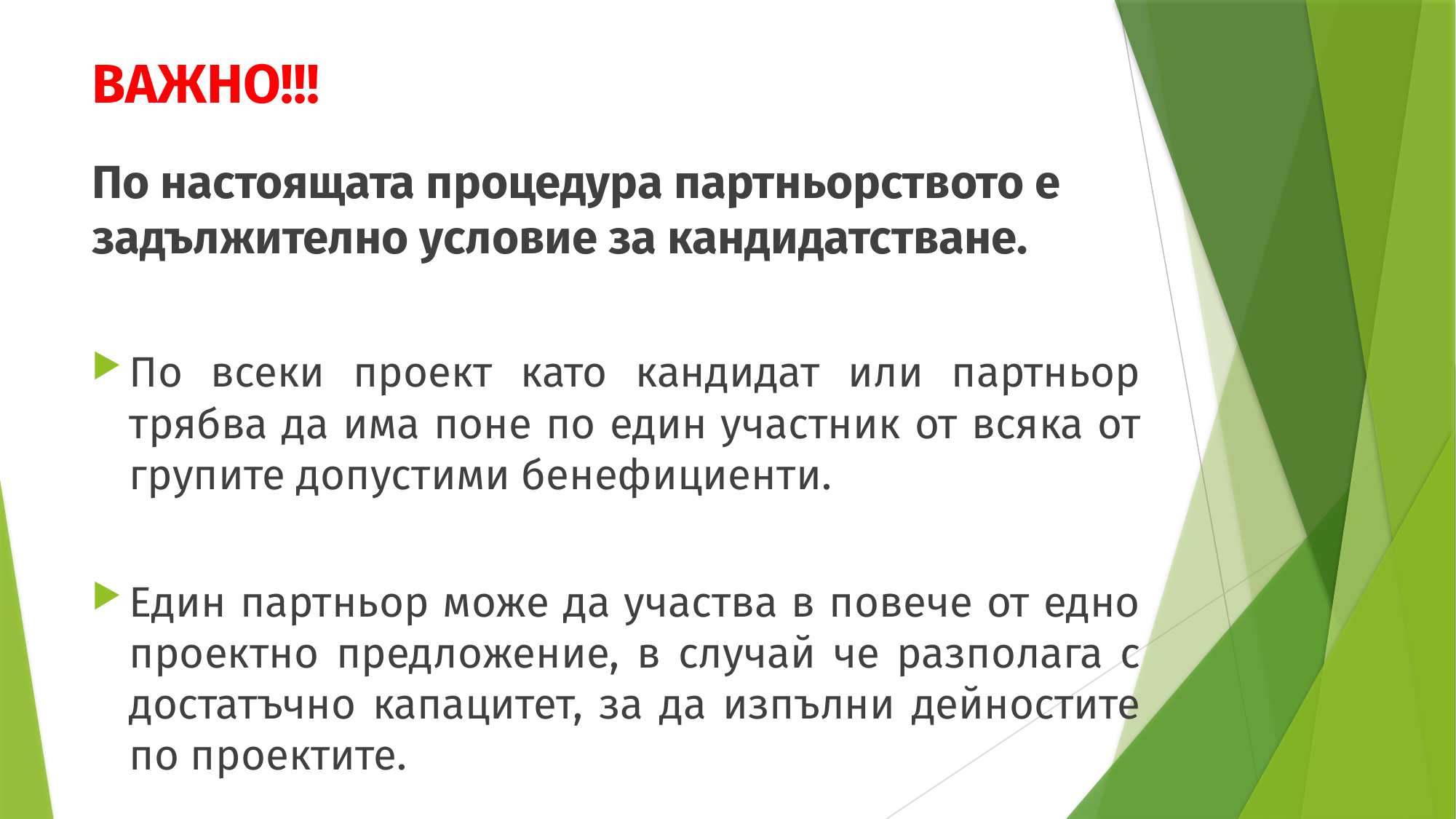

# ВАЖНО!!!
По настоящата процедура партньорството е задължително условие за кандидатстване.

По всеки проект като кандидат или партньор трябва да има поне по един участник от всяка от групите допустими бенефициенти.

Един партньор може да участва в повече от едно проектно предложение, в случай че разполага с достатъчно капацитет, за да изпълни дейностите по проектите.